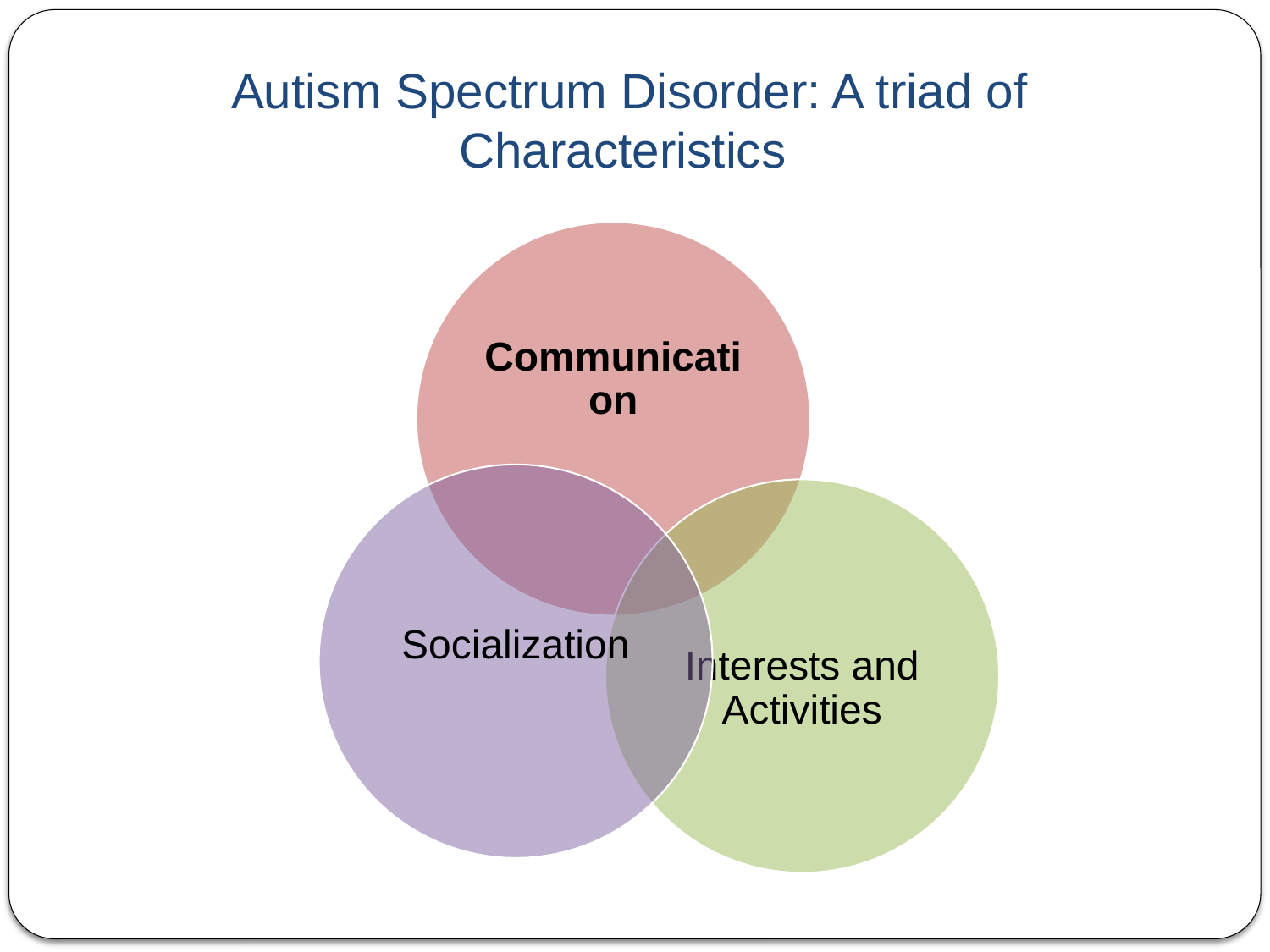

#
Autism Spectrum Disorder: A triad of Characteristics
Communication
Interests and Activities
Socialization